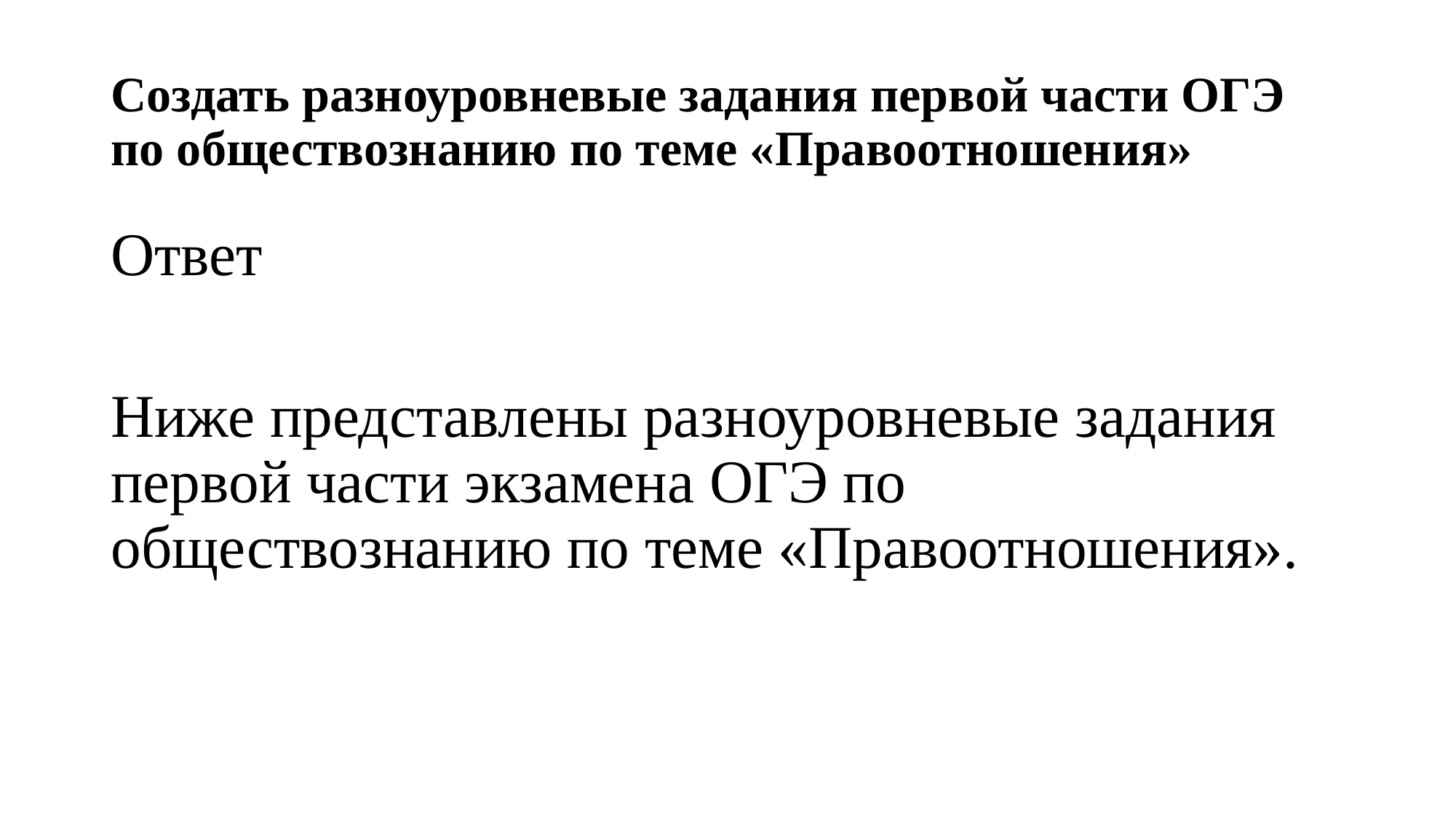

# Создать разноуровневые задания первой части ОГЭ по обществознанию по теме «Правоотношения»
Ответ

Ниже представлены разноуровневые задания первой части экзамена ОГЭ по обществознанию по теме «Правоотношения».